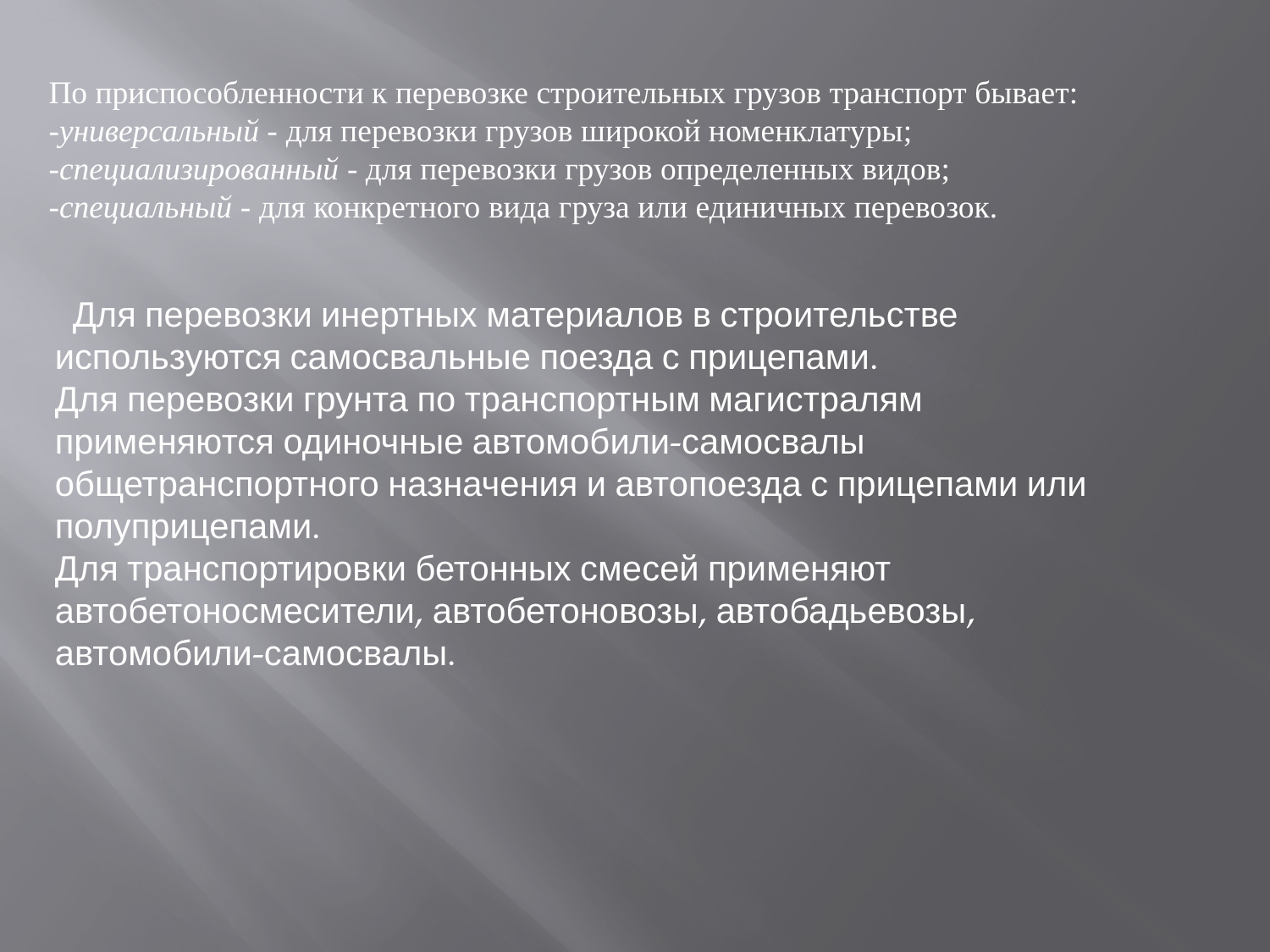

По приспособленности к перевозке строительных грузов транспорт бывает:
-универсальный - для перевозки грузов широкой номенклатуры;
-специализированный - для перевозки грузов определенных видов;
-специальный - для конкретного вида груза или единичных перевозок.
  Для перевозки инертных материалов в строительстве используются самосвальные поезда с прицепами.
Для перевозки грунта по транспортным магистралям применяются одиночные автомобили-самосвалы общетранспортного назначения и автопоезда с прицепами или полуприцепами.
Для транспортировки бетонных смесей применяют автобетоносмесители, автобетоновозы, автобадьевозы, автомобили-самосвалы.